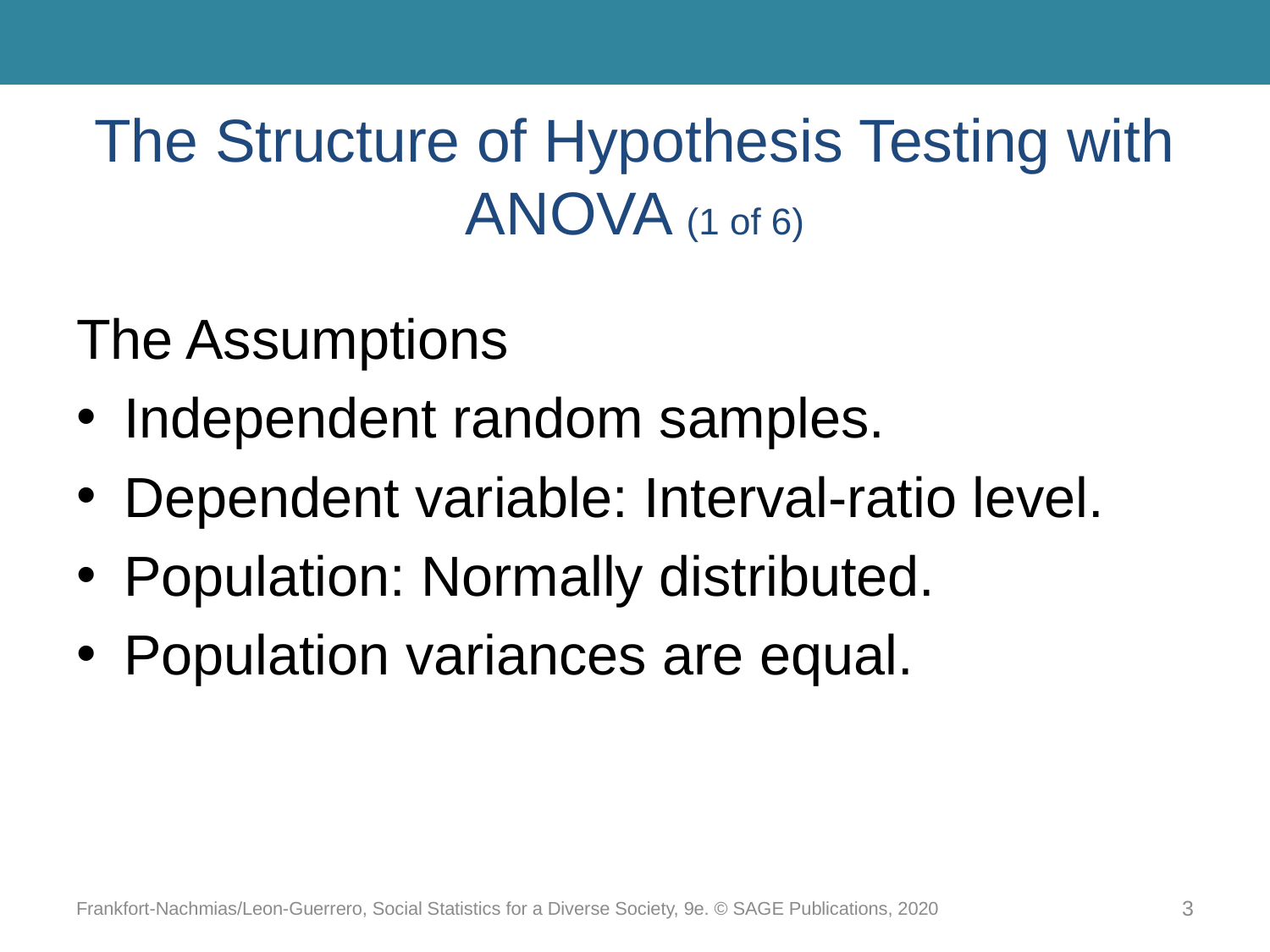

# The Structure of Hypothesis Testing with ANOVA (1 of 6)
The Assumptions
Independent random samples.
Dependent variable: Interval-ratio level.
Population: Normally distributed.
Population variances are equal.
Frankfort-Nachmias/Leon-Guerrero, Social Statistics for a Diverse Society, 9e. © SAGE Publications, 2020
3